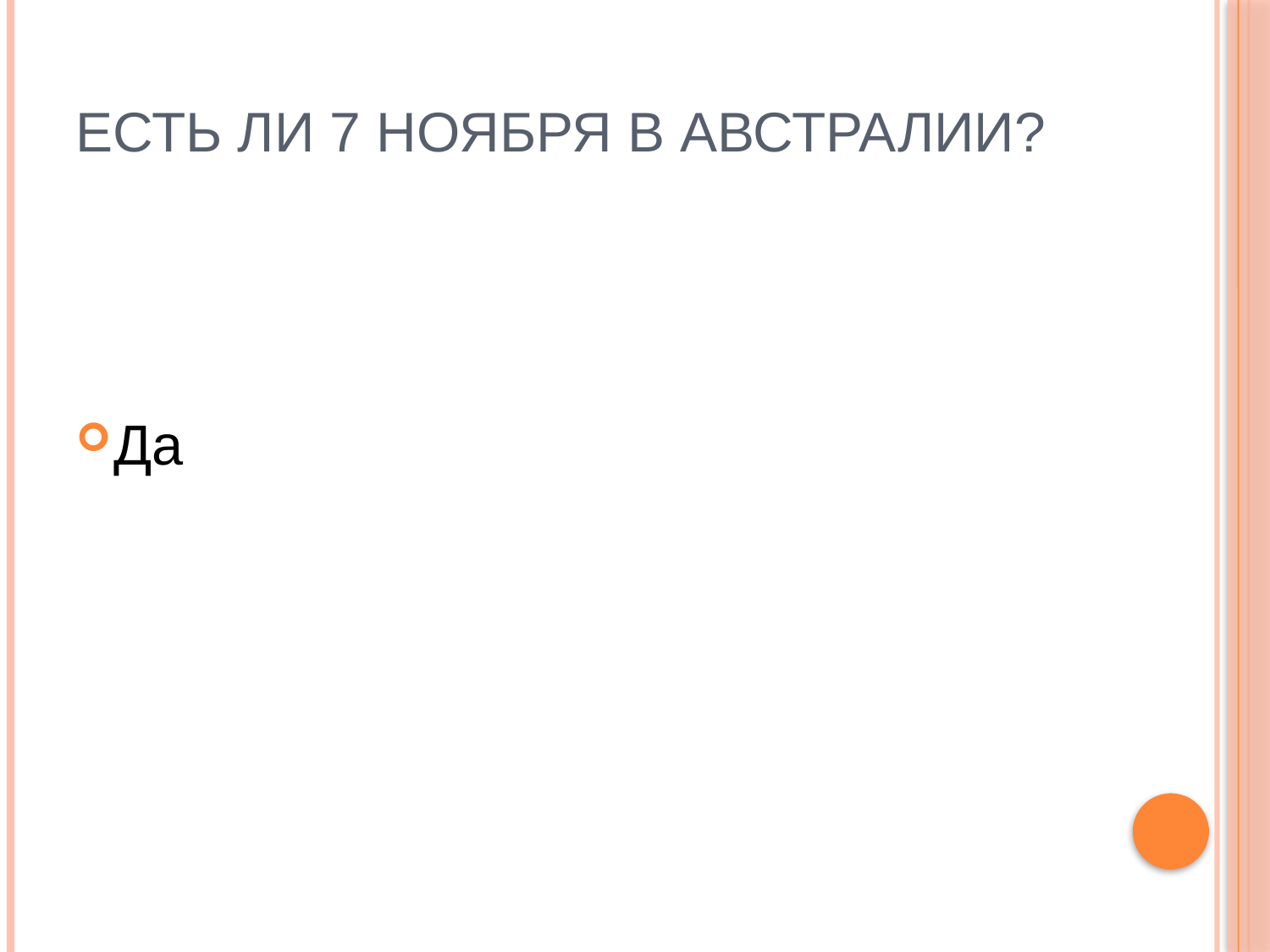

# Есть ли 7 ноября в Австралии?
Да